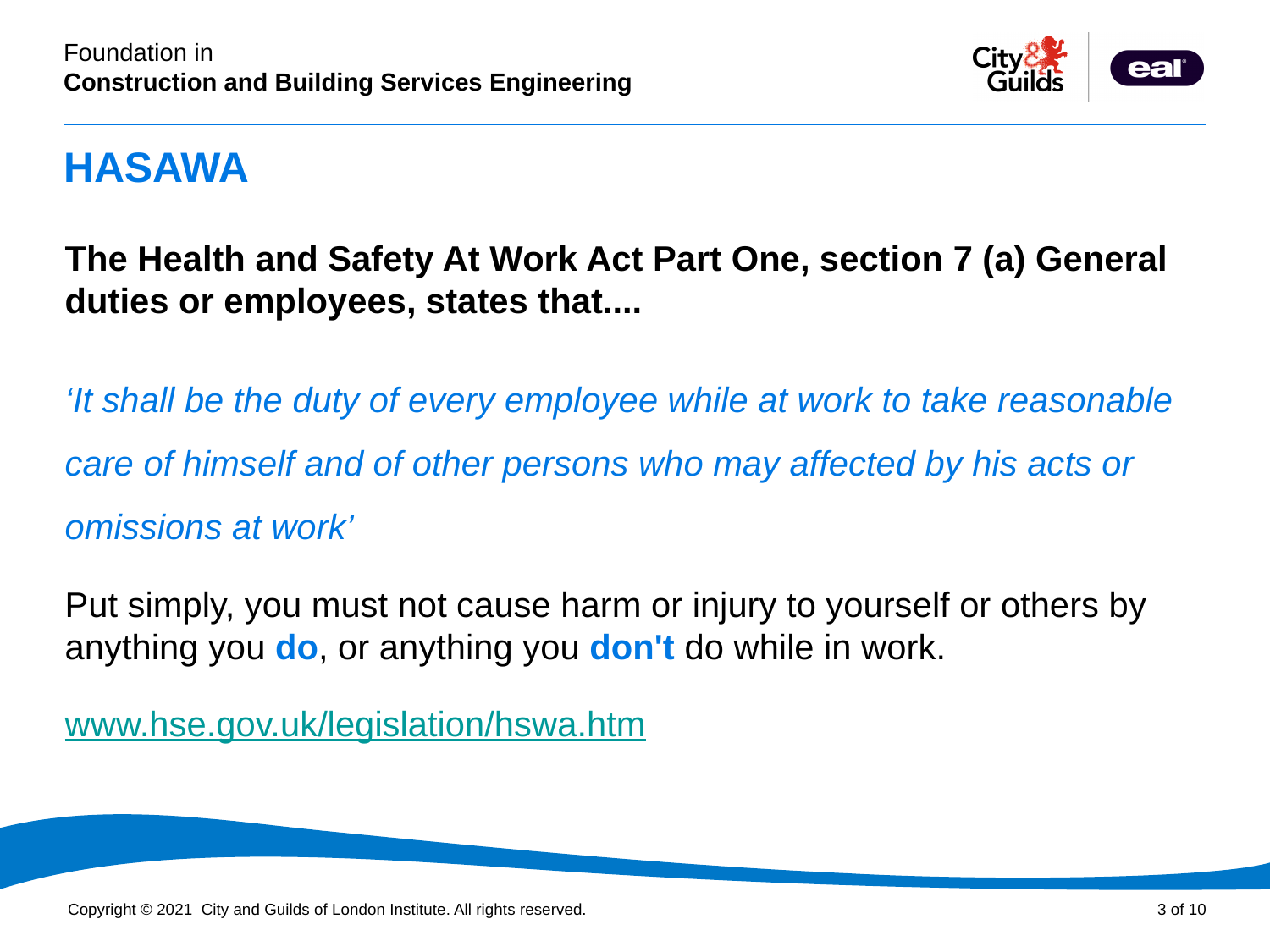

# HASAWA
The Health and Safety At Work Act Part One, section 7 (a) General duties or employees, states that....
‘It shall be the duty of every employee while at work to take reasonable care of himself and of other persons who may affected by his acts or omissions at work’
Put simply, you must not cause harm or injury to yourself or others by anything you do, or anything you don't do while in work.
www.hse.gov.uk/legislation/hswa.htm